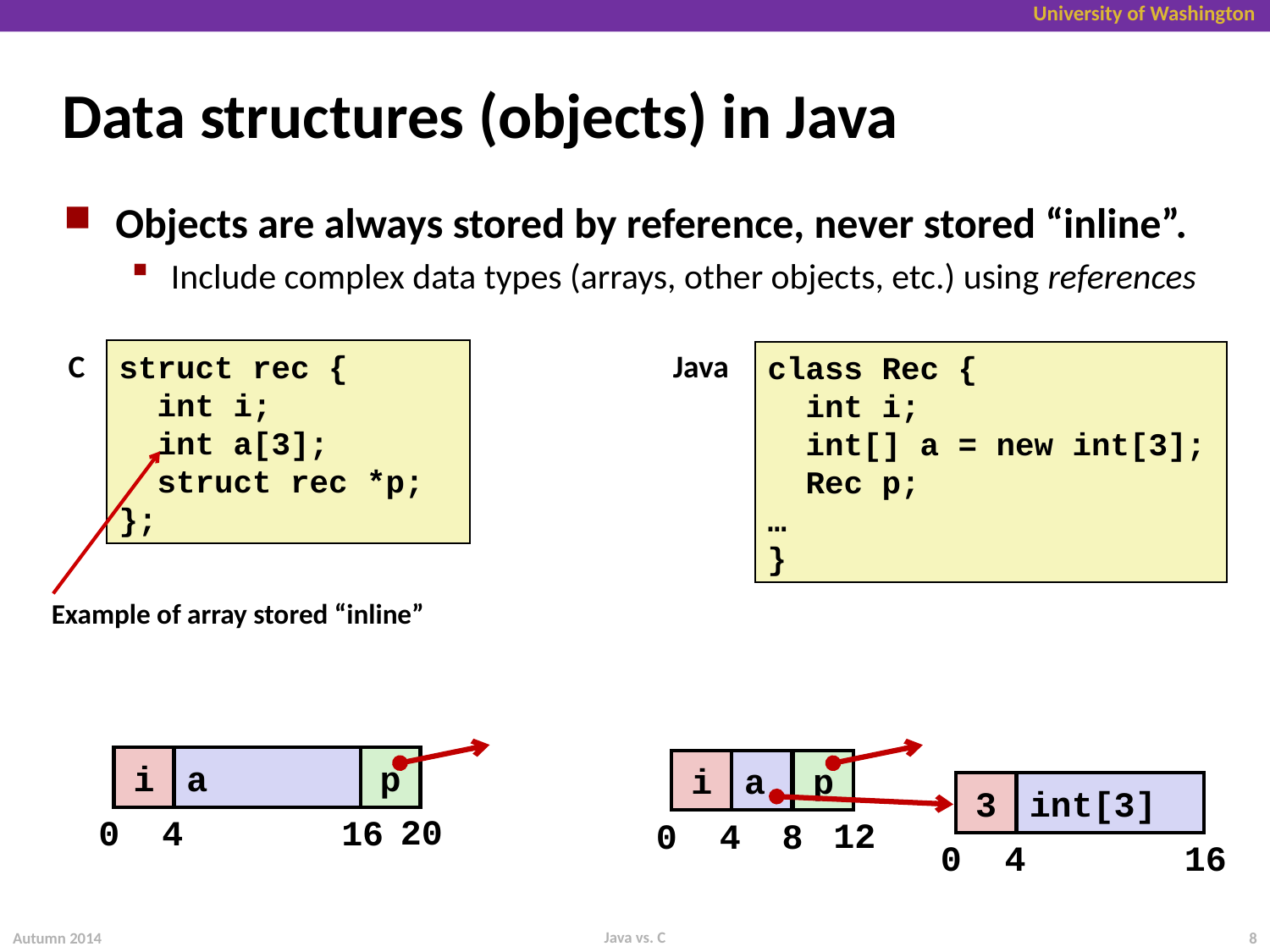

# Data structures (objects) in Java
Objects are always stored by reference, never stored “inline”.
Include complex data types (arrays, other objects, etc.) using references
C
struct rec {
  int i;
  int a[3];
  struct rec *p;
};
Java
class Rec {
  int i;
  int[] a = new int[3];
  Rec p;
…
}
Example of array stored “inline”
i
a
p
20
0
4
16
i
a
p
12
0
4
8
3
int[3]
0
4
16
Java vs. C
Autumn 2014
8